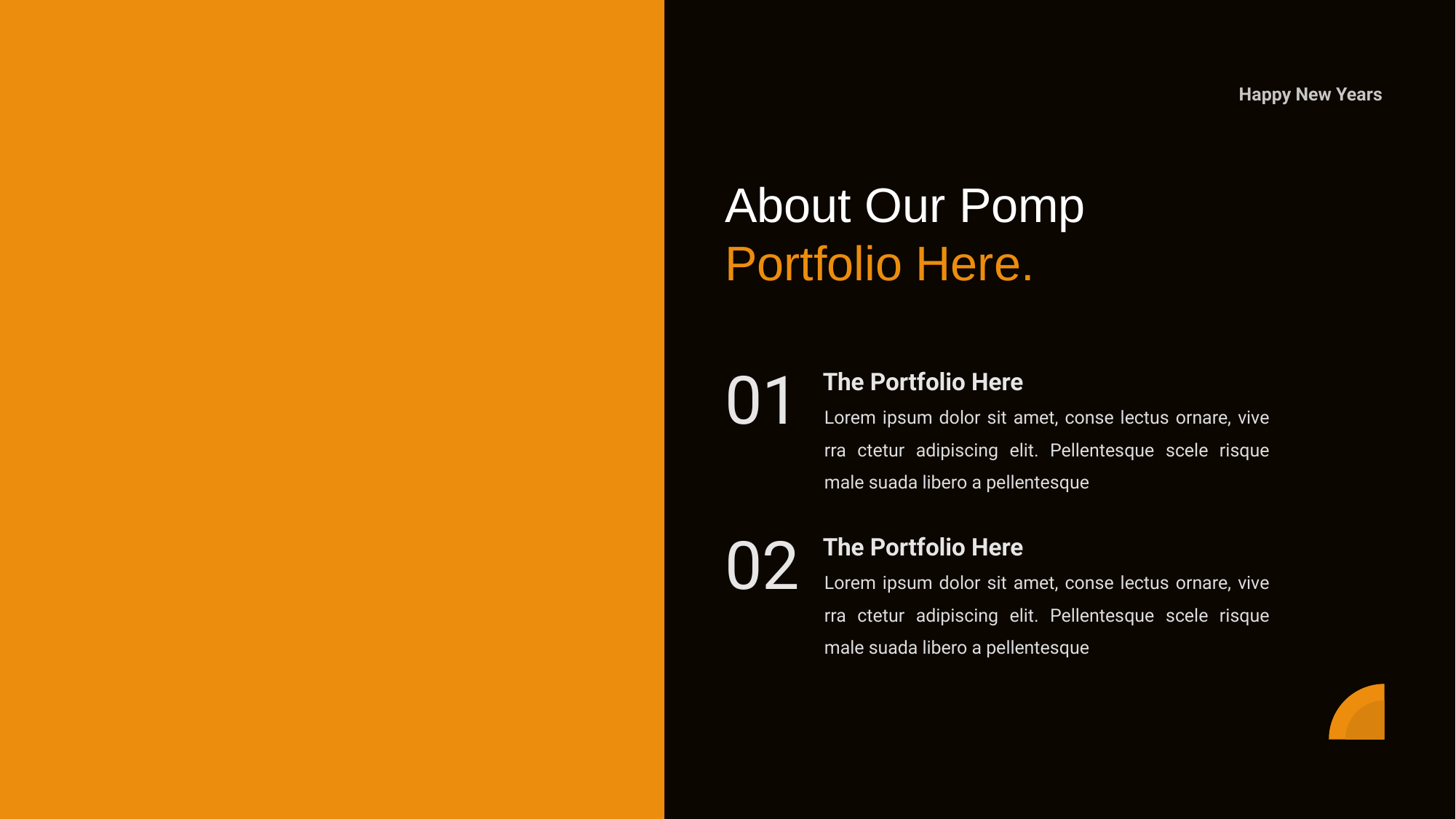

Happy New Years
About Our Pomp Portfolio Here.
01
The Portfolio Here
Lorem ipsum dolor sit amet, conse lectus ornare, vive rra ctetur adipiscing elit. Pellentesque scele risque male suada libero a pellentesque
02
The Portfolio Here
Lorem ipsum dolor sit amet, conse lectus ornare, vive rra ctetur adipiscing elit. Pellentesque scele risque male suada libero a pellentesque